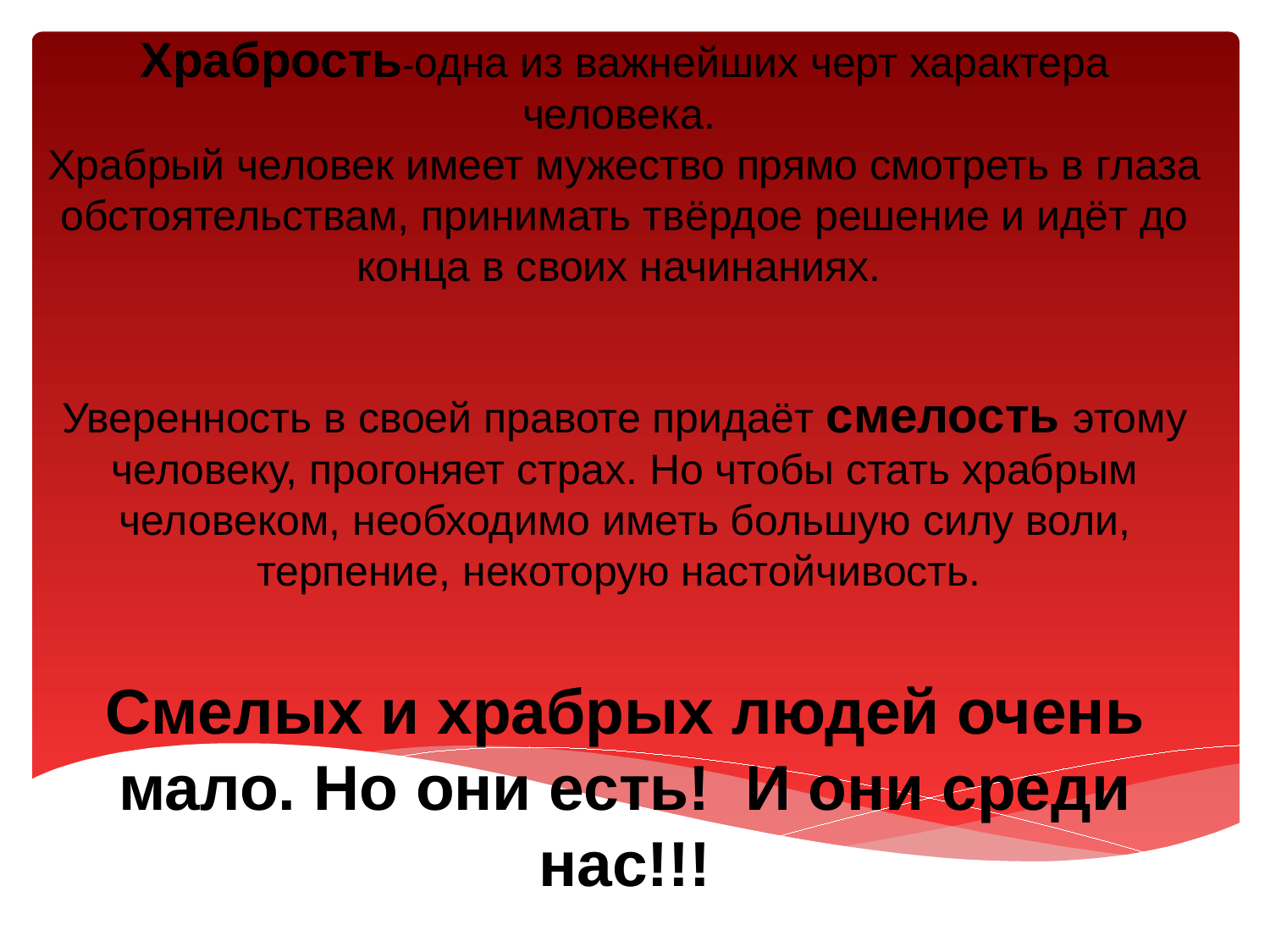

# Храбрость-одна из важнейших черт характера человека. Храбрый человек имеет мужество прямо смотреть в глаза обстоятельствам, принимать твёрдое решение и идёт до конца в своих начинаниях.  Уверенность в своей правоте придаёт смелость этому человеку, прогоняет страх. Но чтобы стать храбрым человеком, необходимо иметь большую силу воли, терпение, некоторую настойчивость.  Смелых и храбрых людей очень мало. Но они есть!  И они среди нас!!!